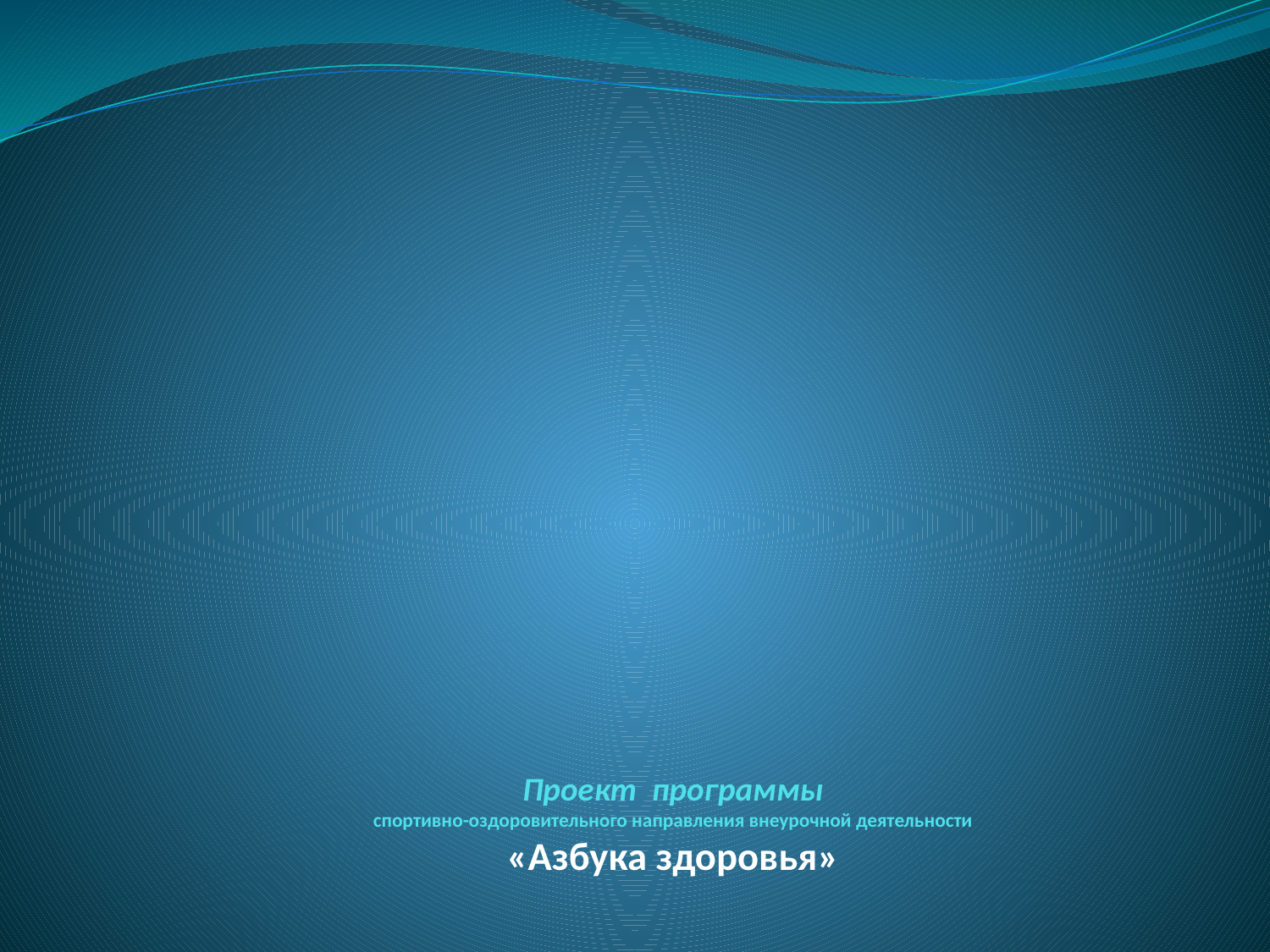

# Проект  программы спортивно-оздоровительного направления внеурочной деятельности «Азбука здоровья»